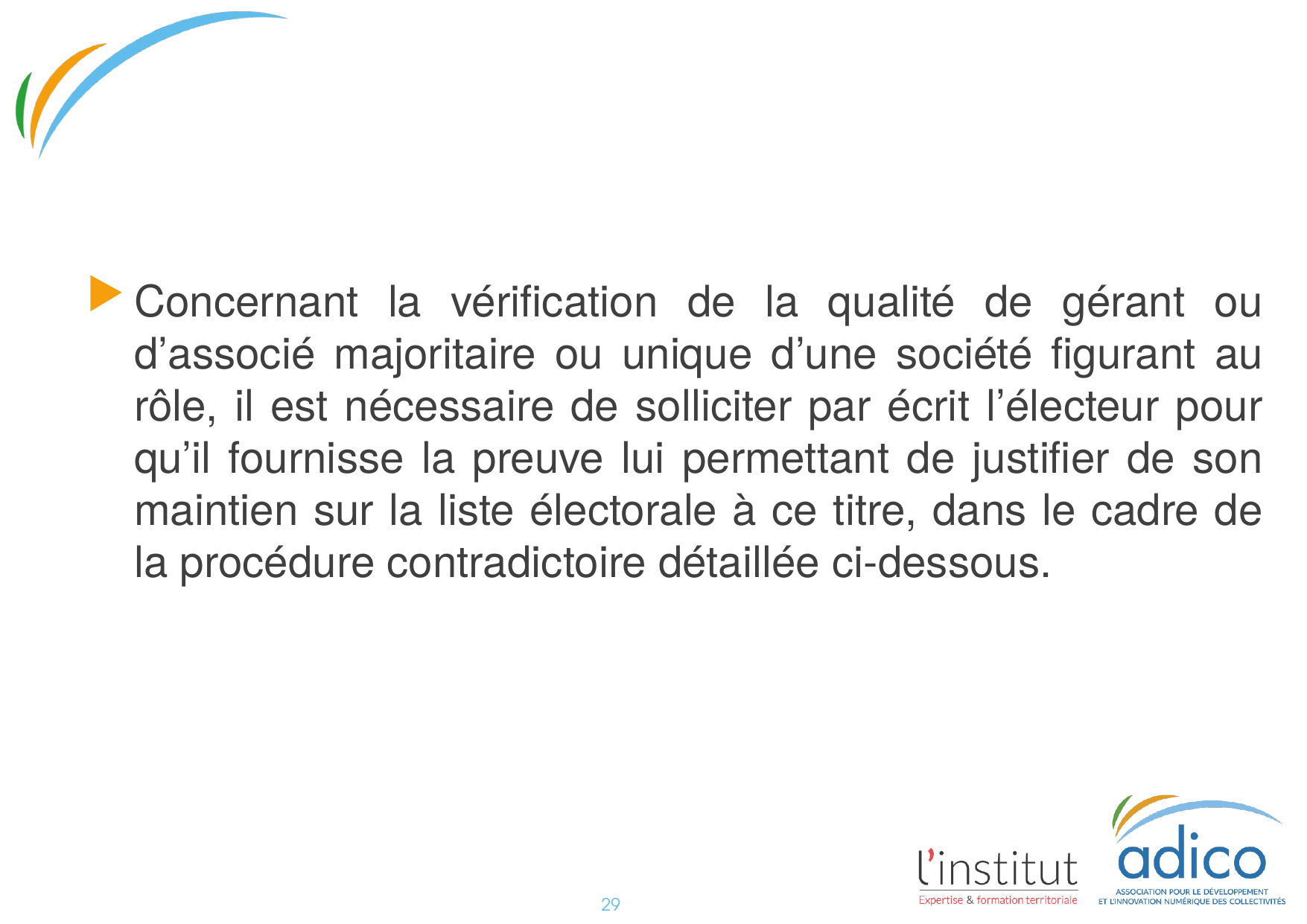

#

Concernant la vérification de la qualité de gérant ou d’associé majoritaire ou unique d’une société figurant au rôle, il est nécessaire de solliciter par écrit l’électeur pour qu’il fournisse la preuve lui permettant de justifier de son maintien sur la liste électorale à ce titre, dans le cadre de la procédure contradictoire détaillée ci-dessous.